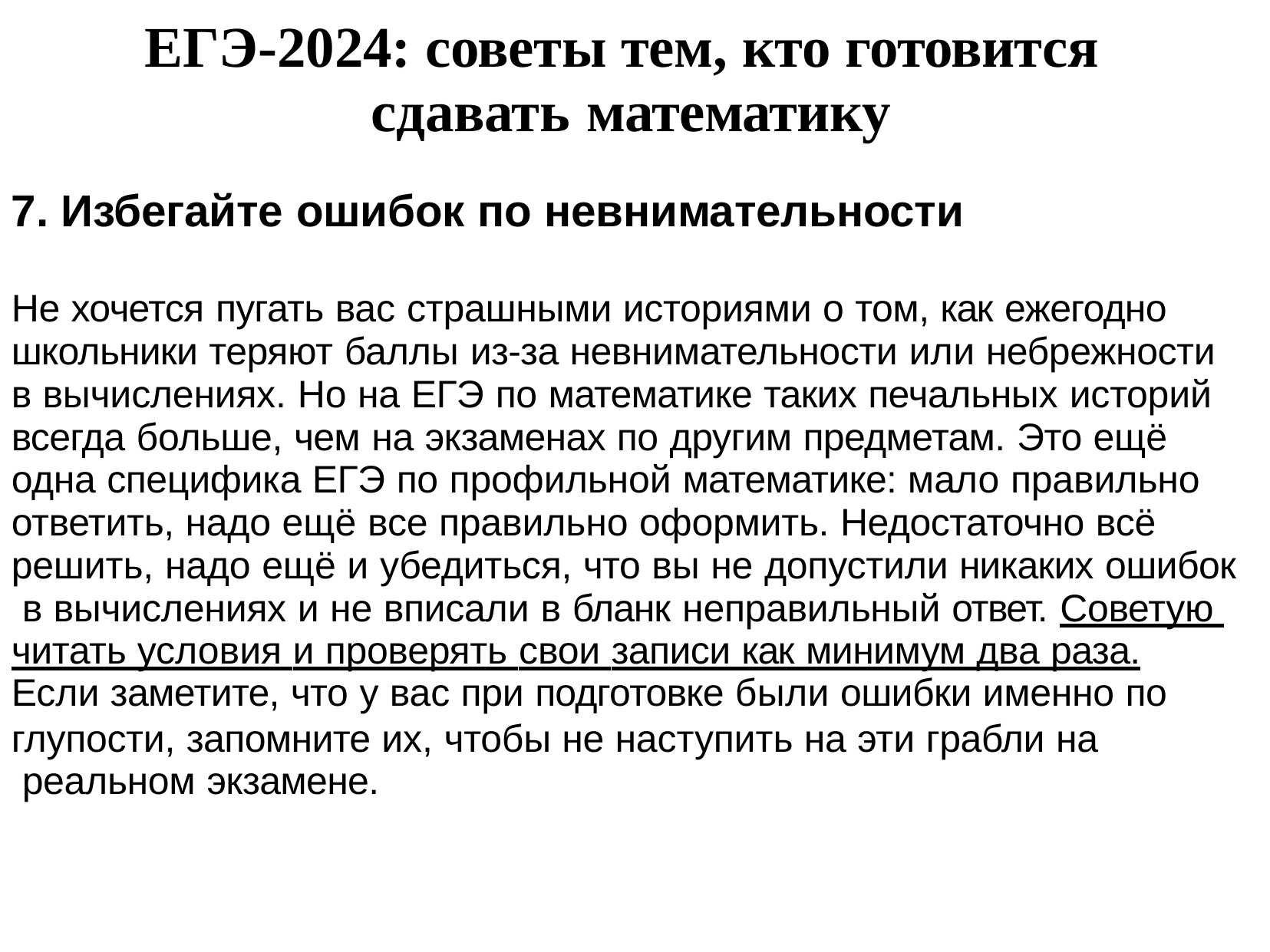

# ЕГЭ-2024: советы тем, кто готовится  сдавать	математику
7. Избегайте ошибок по невнимательности

Не хочется пугать вас страшными историями о том, как ежегодно  школьники теряют баллы из-за невнимательности или небрежности  в вычислениях. Но на ЕГЭ по математике таких печальных историй  всегда больше, чем на экзаменах по другим предметам. Это ещё  одна специфика ЕГЭ по профильной математике: мало правильно  ответить, надо ещё все правильно оформить. Недостаточно всё  решить, надо ещё и убедиться, что вы не допустили никаких ошибок  в вычислениях и не вписали в бланк неправильный ответ. Советую  читать условия и проверять свои записи как минимум два раза.
Если заметите, что у вас при подготовке были ошибки именно по
глупости, запомните их, чтобы не наступить на эти грабли на  реальном экзамене.